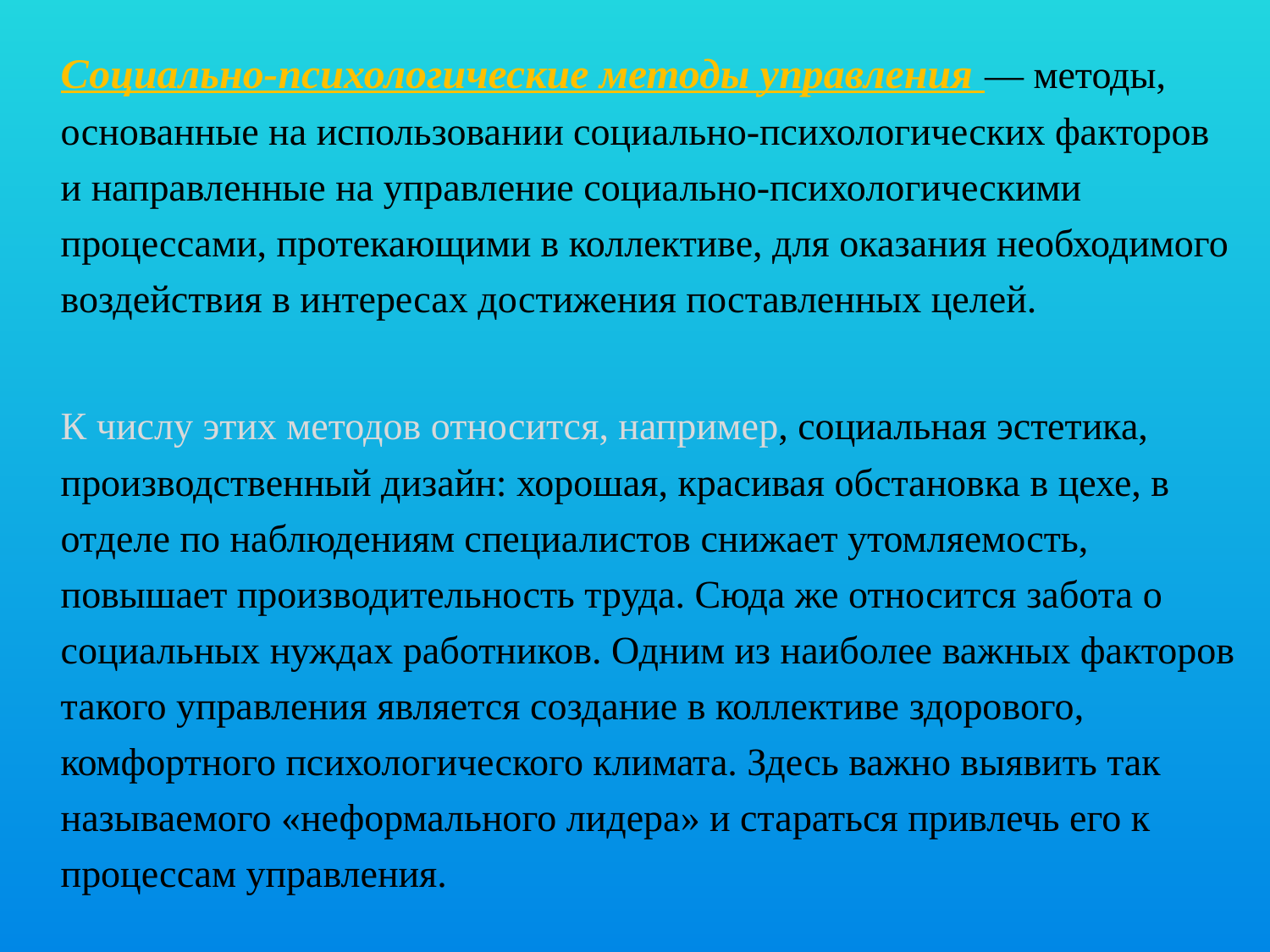

Социально-психологические методы управления — методы, основанные на использовании социально-психологических факторов и направленные на управление социально-психологическими процессами, протекающими в коллективе, для оказания необходимого воздействия в интересах достижения поставленных целей.

		К числу этих методов относится, например, социальная эстетика, производственный дизайн: хорошая, красивая обстановка в цехе, в отделе по наблюдениям специалистов снижает утомляемость, повышает произво­дительность труда. Сюда же относится забота о социальных нуждах работников. Одним из наиболее важных факторов такого управления является создание в коллективе здорового, комфортного психологического климата. Здесь важно выявить так называемого «неформального лидера» и стараться привлечь его к процессам управления.